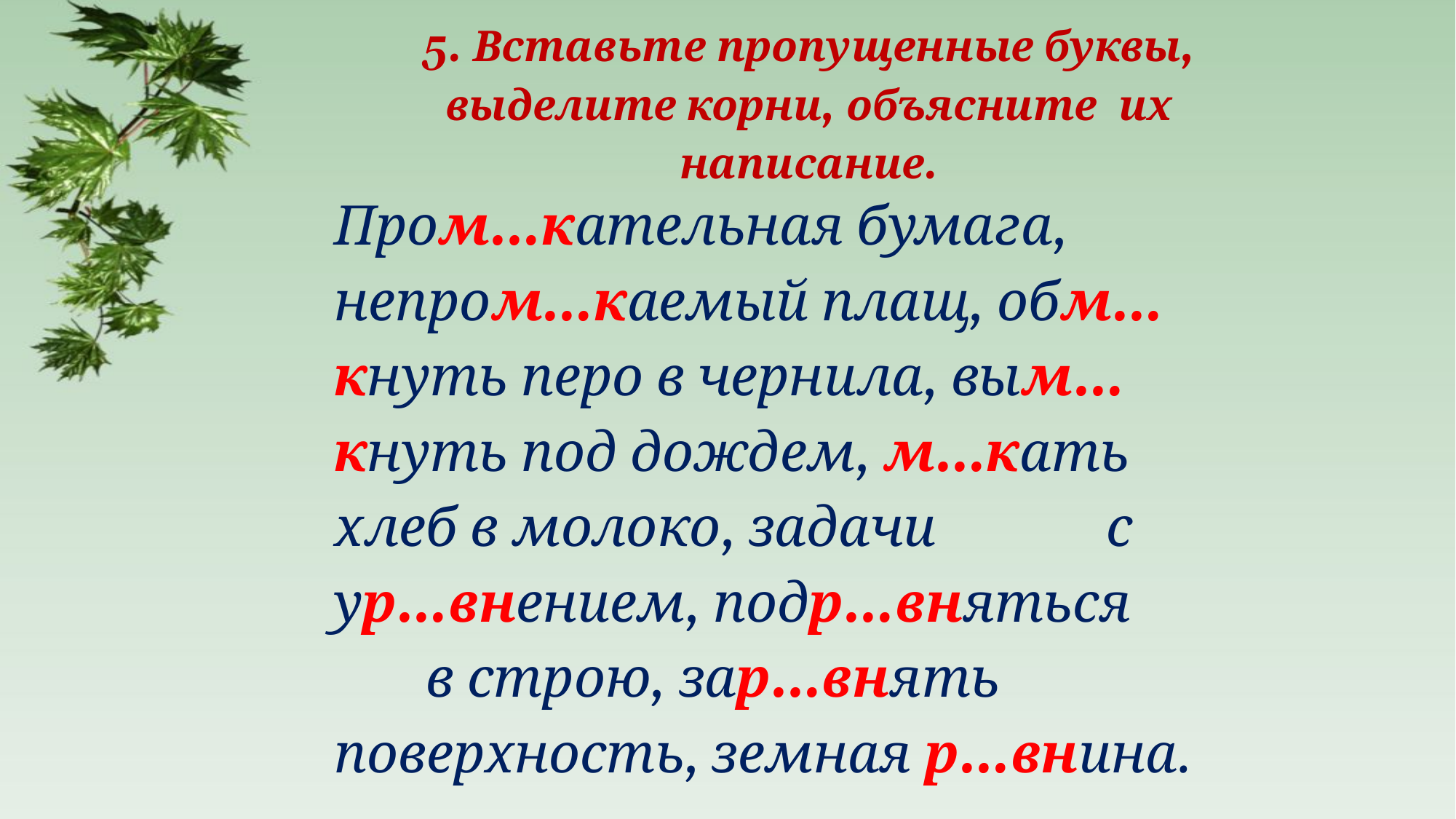

5. Вставьте пропущенные буквы, выделите корни, объясните  их написание.
Пром…кательная бумага, непром…каемый плащ, обм…кнуть перо в чернила, вым…кнуть под дождем, м…кать хлеб в молоко, задачи             с ур…внением, подр…вняться               в строю, зар…внять поверхность, земная р…внина.